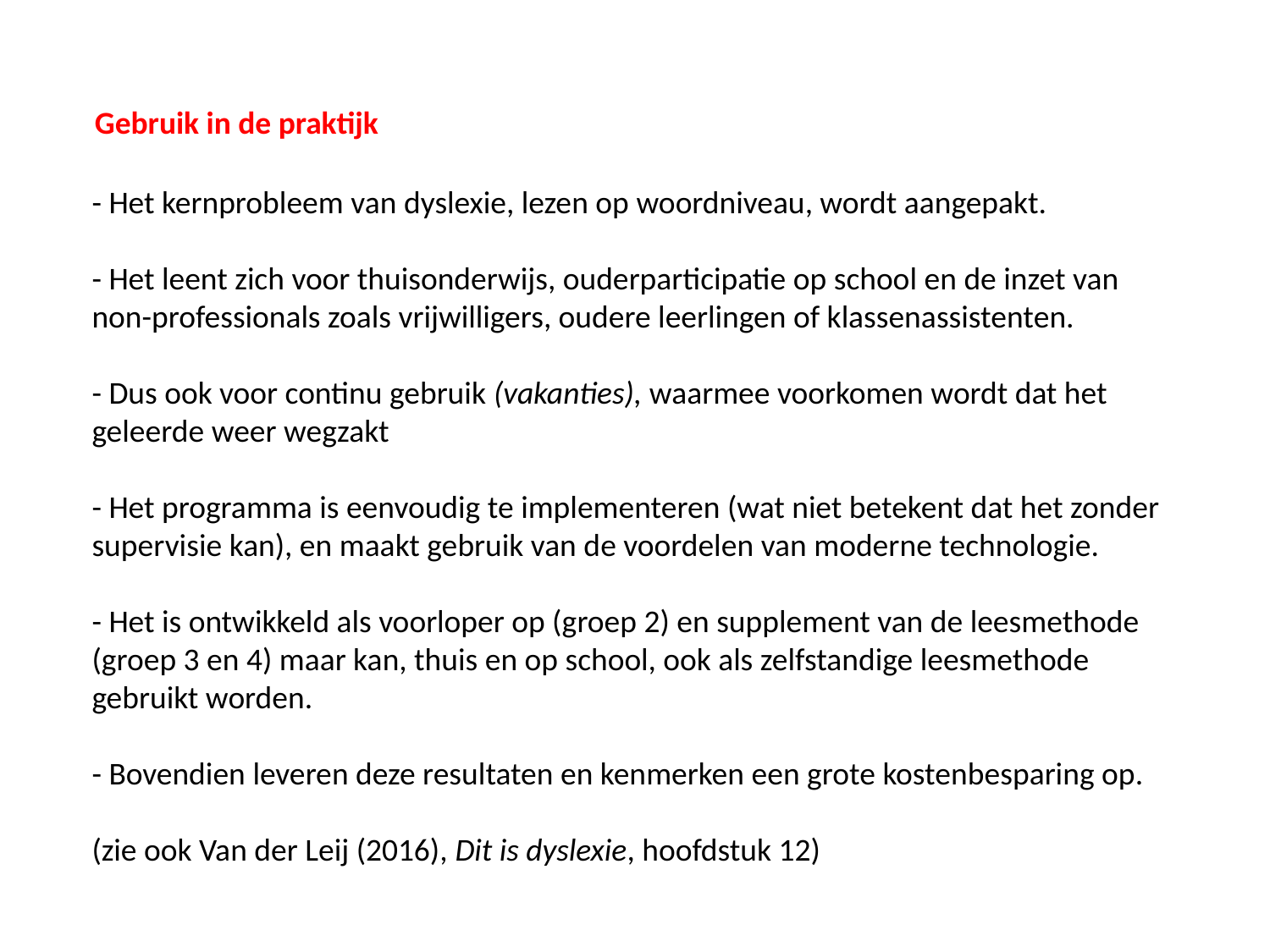

Gebruik in de praktijk
- Het kernprobleem van dyslexie, lezen op woordniveau, wordt aangepakt.

- Het leent zich voor thuisonderwijs, ouderparticipatie op school en de inzet van non-professionals zoals vrijwilligers, oudere leerlingen of klassenassistenten.

- Dus ook voor continu gebruik (vakanties), waarmee voorkomen wordt dat het geleerde weer wegzakt

- Het programma is eenvoudig te implementeren (wat niet betekent dat het zonder supervisie kan), en maakt gebruik van de voordelen van moderne technologie.

- Het is ontwikkeld als voorloper op (groep 2) en supplement van de leesmethode (groep 3 en 4) maar kan, thuis en op school, ook als zelfstandige leesmethode gebruikt worden.

- Bovendien leveren deze resultaten en kenmerken een grote kostenbesparing op.

(zie ook Van der Leij (2016), Dit is dyslexie, hoofdstuk 12)